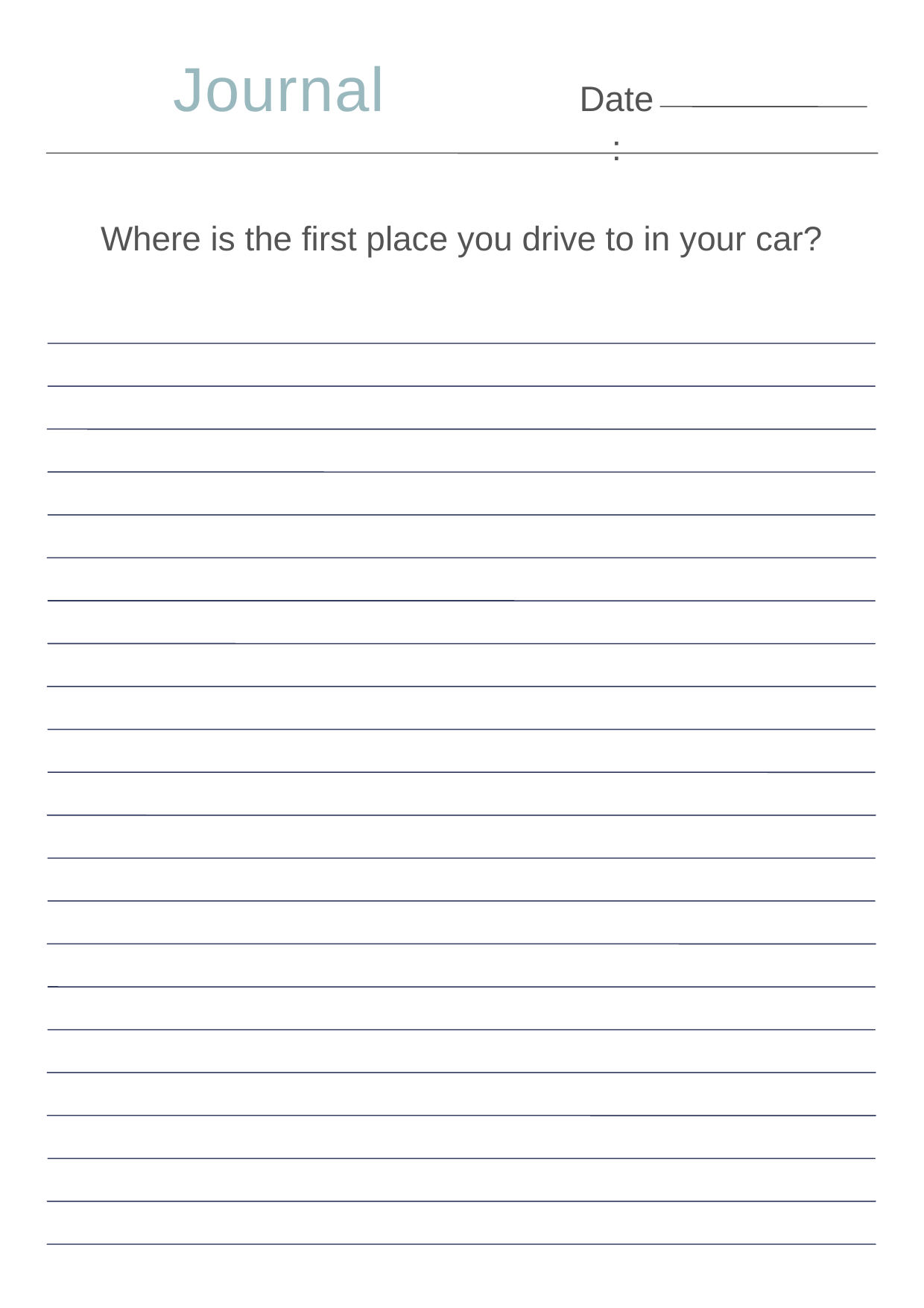

Journal
Date:

Where is the first place you drive to in your car?